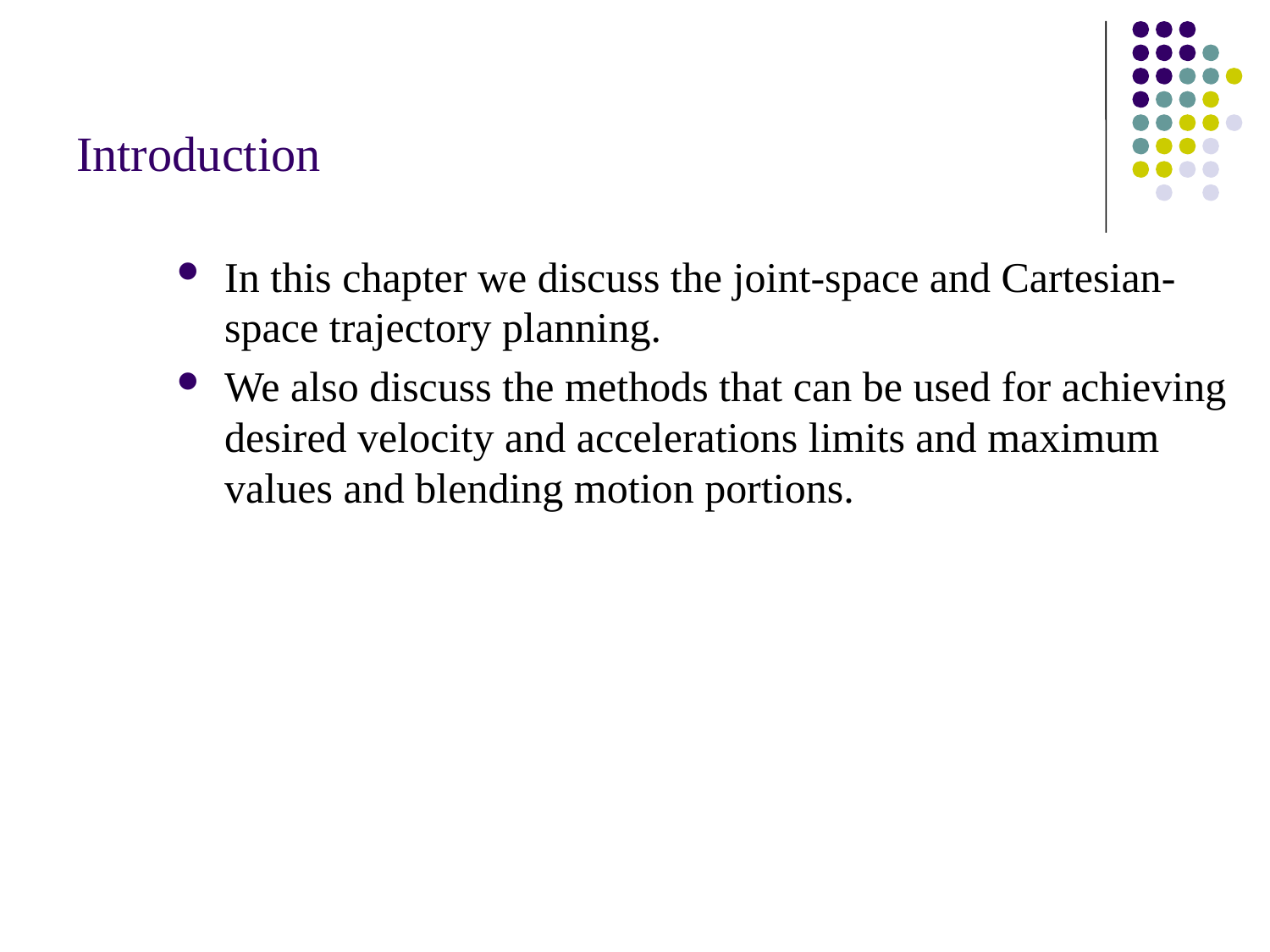

# Introduction
In this chapter we discuss the joint-space and Cartesian-space trajectory planning.
We also discuss the methods that can be used for achieving desired velocity and accelerations limits and maximum values and blending motion portions.